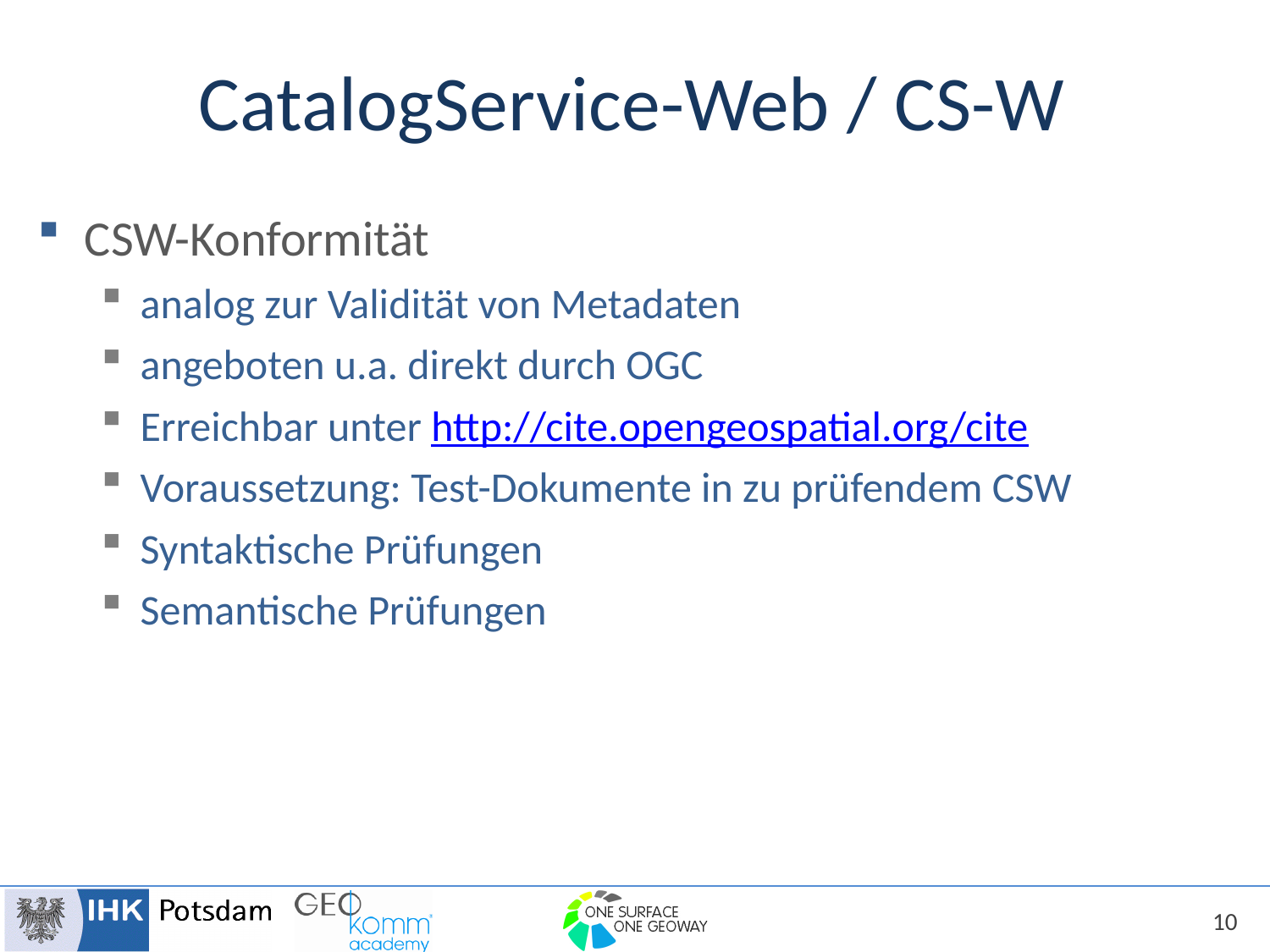

# CatalogService-Web / CS-W
CSW-Konformität
analog zur Validität von Metadaten
angeboten u.a. direkt durch OGC
Erreichbar unter http://cite.opengeospatial.org/cite
Voraussetzung: Test-Dokumente in zu prüfendem CSW
Syntaktische Prüfungen
Semantische Prüfungen

10